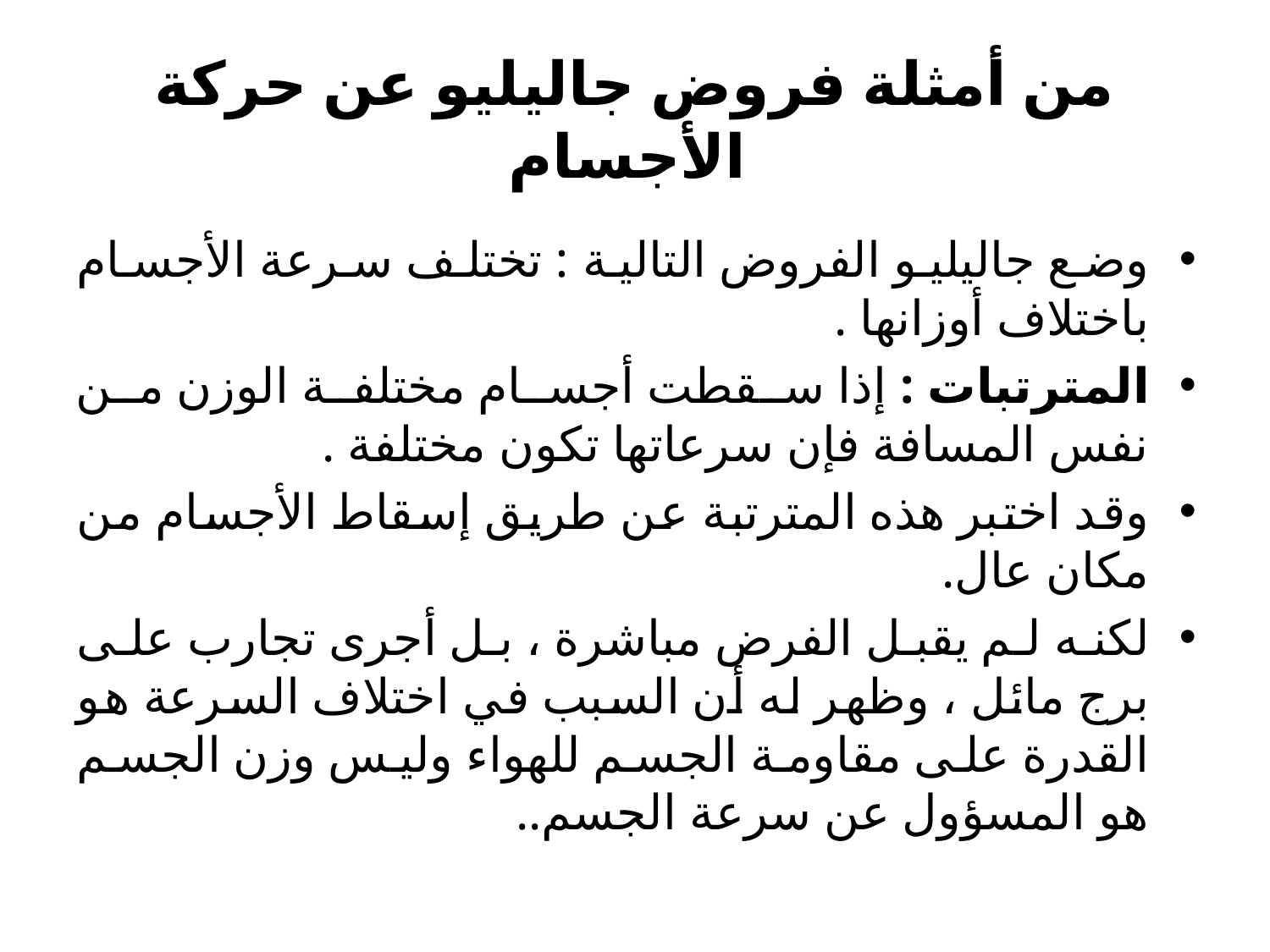

# من أمثلة فروض جاليليو عن حركة الأجسام
وضع جاليليو الفروض التالية : تختلف سرعة الأجسام باختلاف أوزانها .
المترتبات : إذا سقطت أجسام مختلفة الوزن من نفس المسافة فإن سرعاتها تكون مختلفة .
وقد اختبر هذه المترتبة عن طريق إسقاط الأجسام من مكان عال.
لكنه لم يقبل الفرض مباشرة ، بل أجرى تجارب على برج مائل ، وظهر له أن السبب في اختلاف السرعة هو القدرة على مقاومة الجسم للهواء وليس وزن الجسم هو المسؤول عن سرعة الجسم..